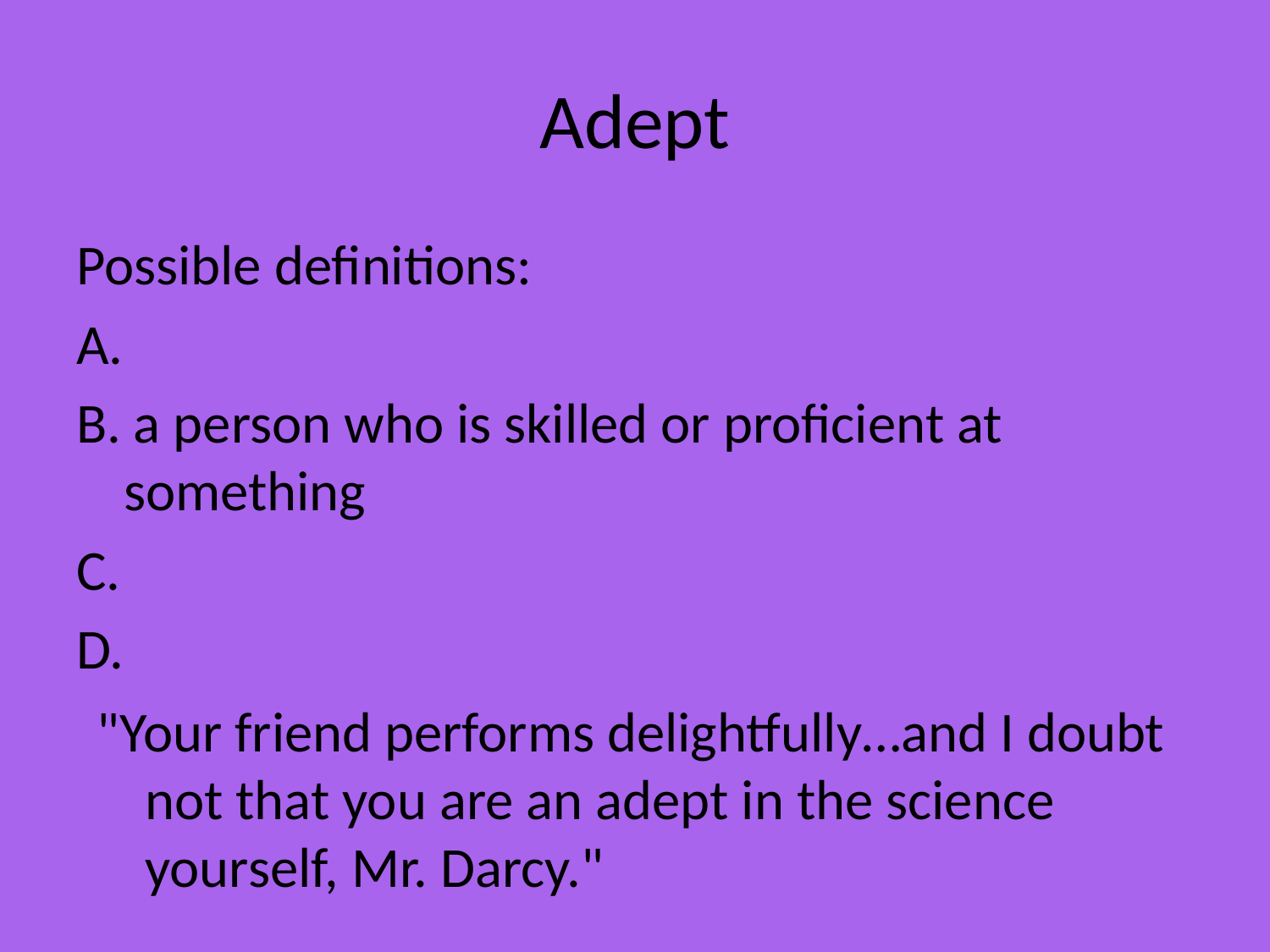

# Adept
Possible definitions:
A.
B. a person who is skilled or proficient at something
C.
D.
"Your friend performs delightfully…and I doubt not that you are an adept in the science yourself, Mr. Darcy."